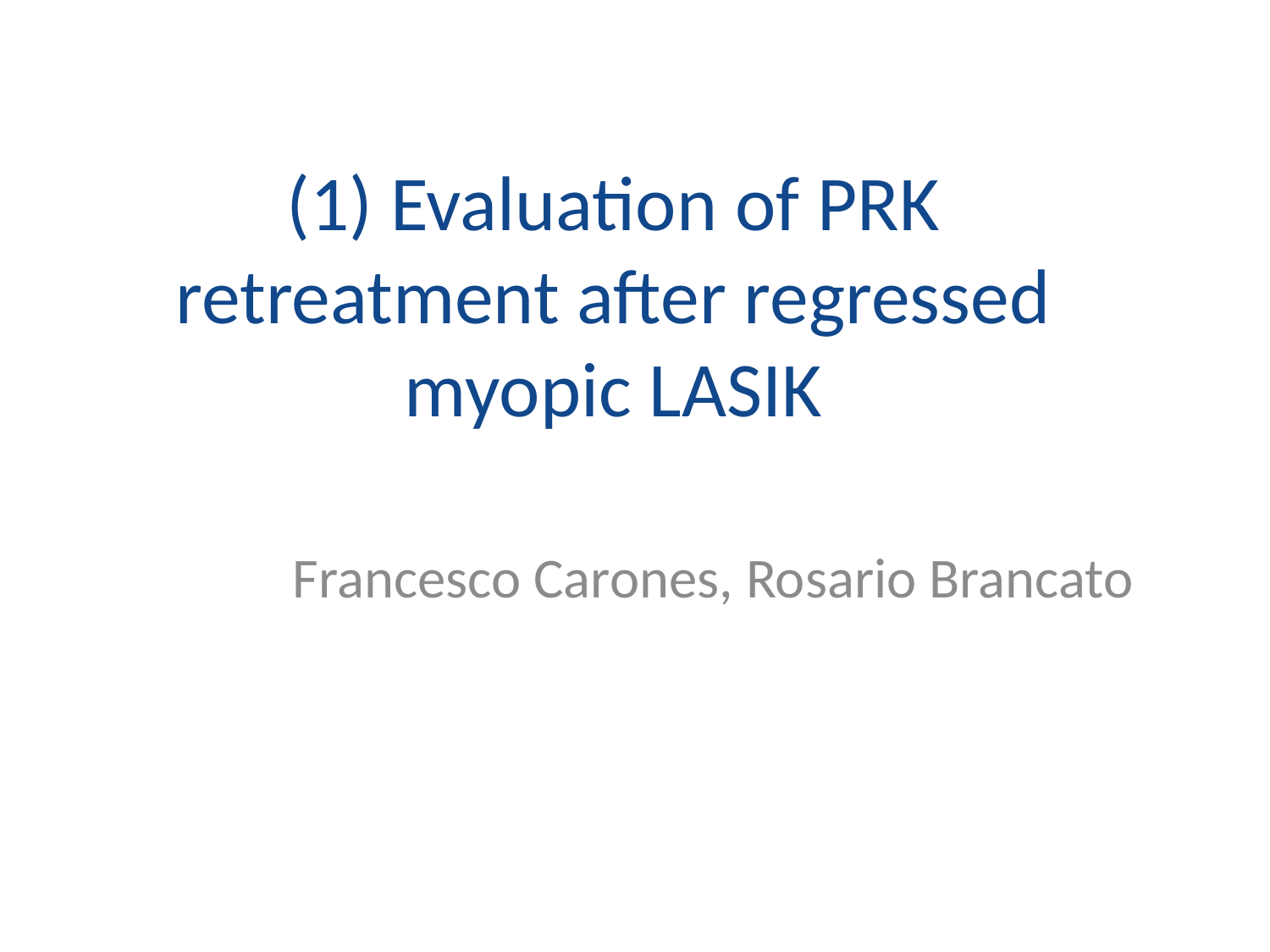

# (1) Evaluation of PRK retreatment after regressed myopic LASIK

Francesco Carones, Rosario Brancato